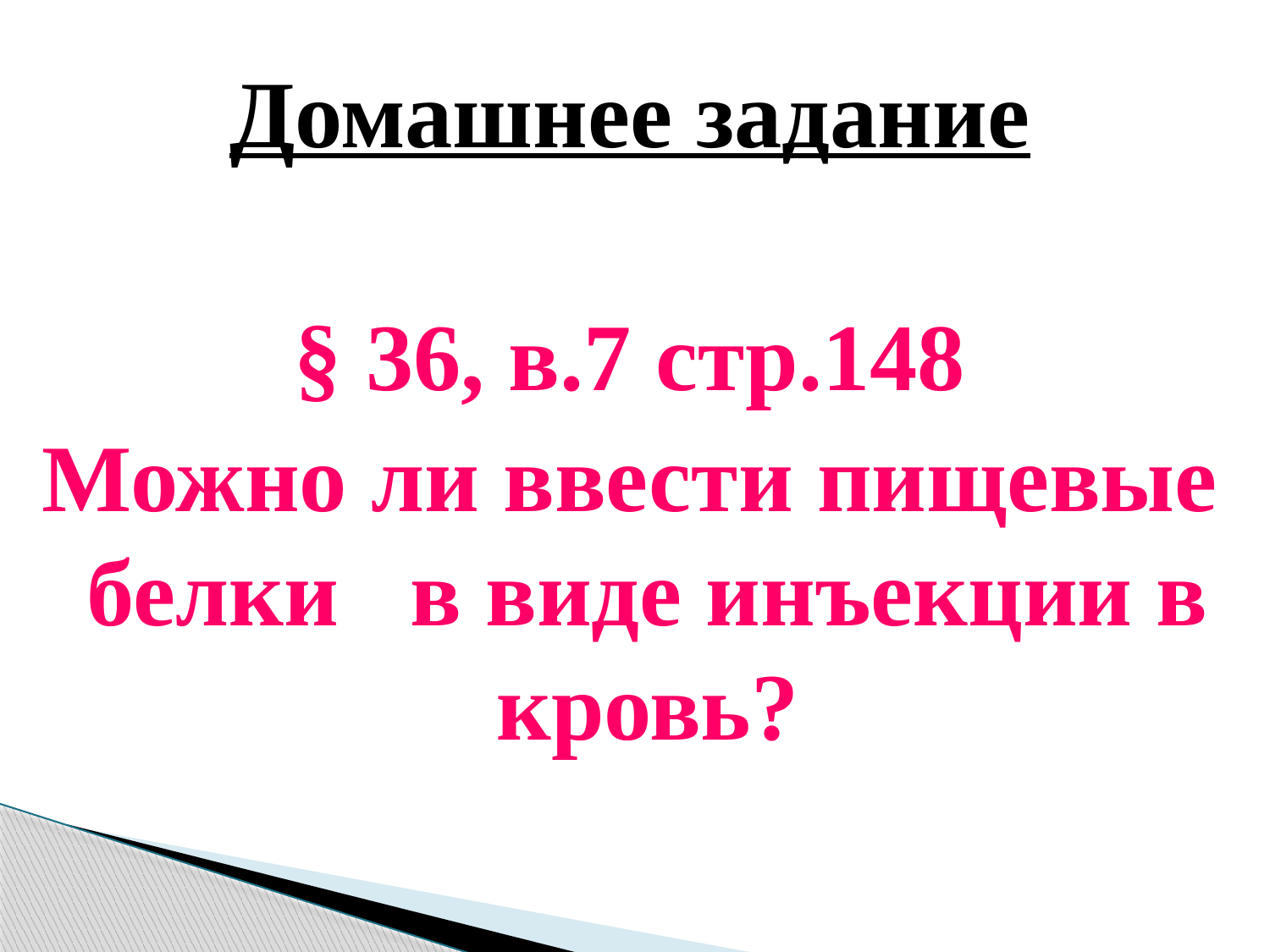

Домашнее задание

§ 36, в.7 стр.148
Можно ли ввести пищевые белки   в виде инъекции в кровь?